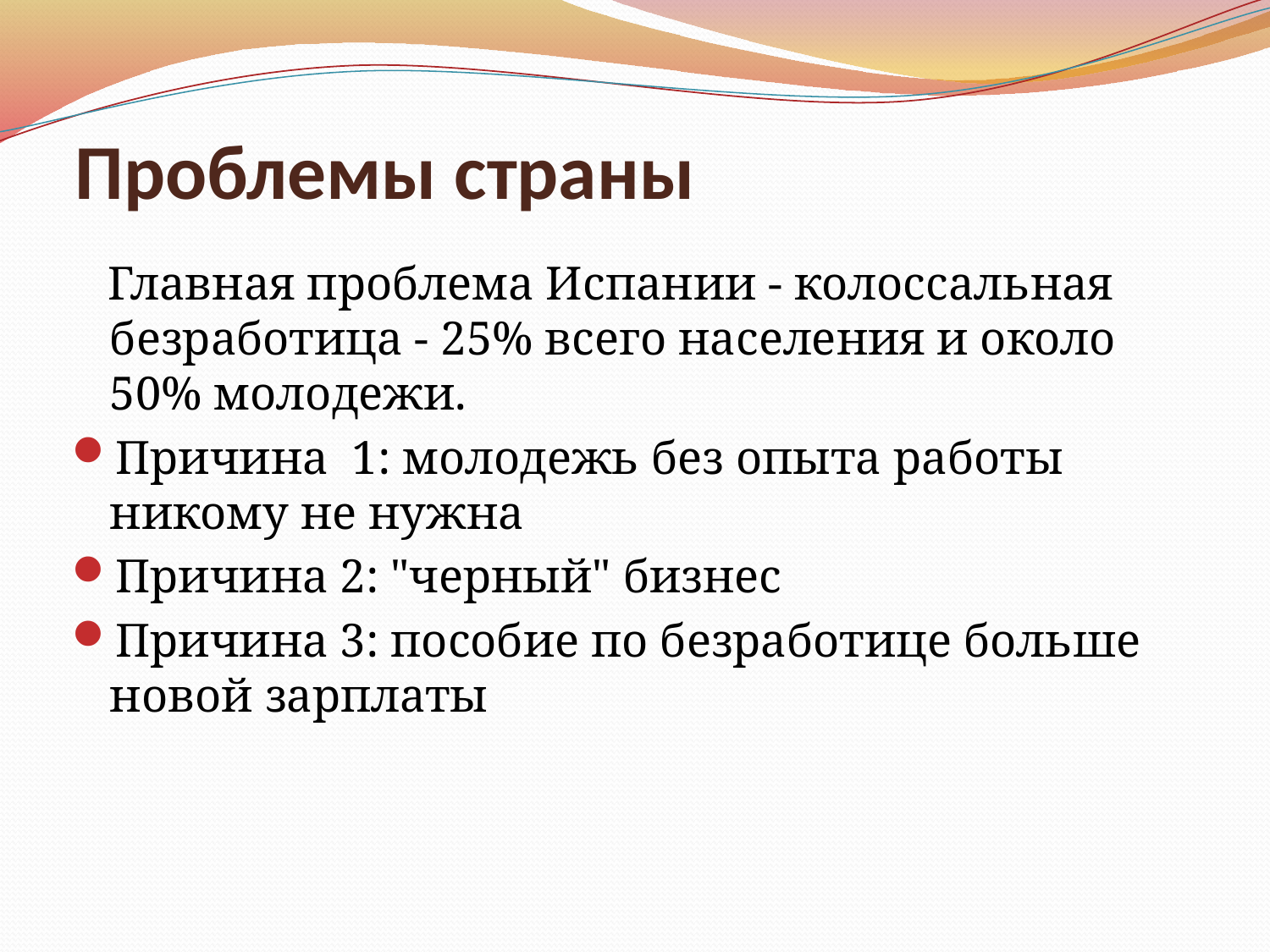

# Проблемы страны
   Главная проблема Испании - колоссальная безработица - 25% всего населения и около 50% молодежи.
Причина  1: молодежь без опыта работы никому не нужна
Причина 2: "черный" бизнес
Причина 3: пособие по безработице больше новой зарплаты